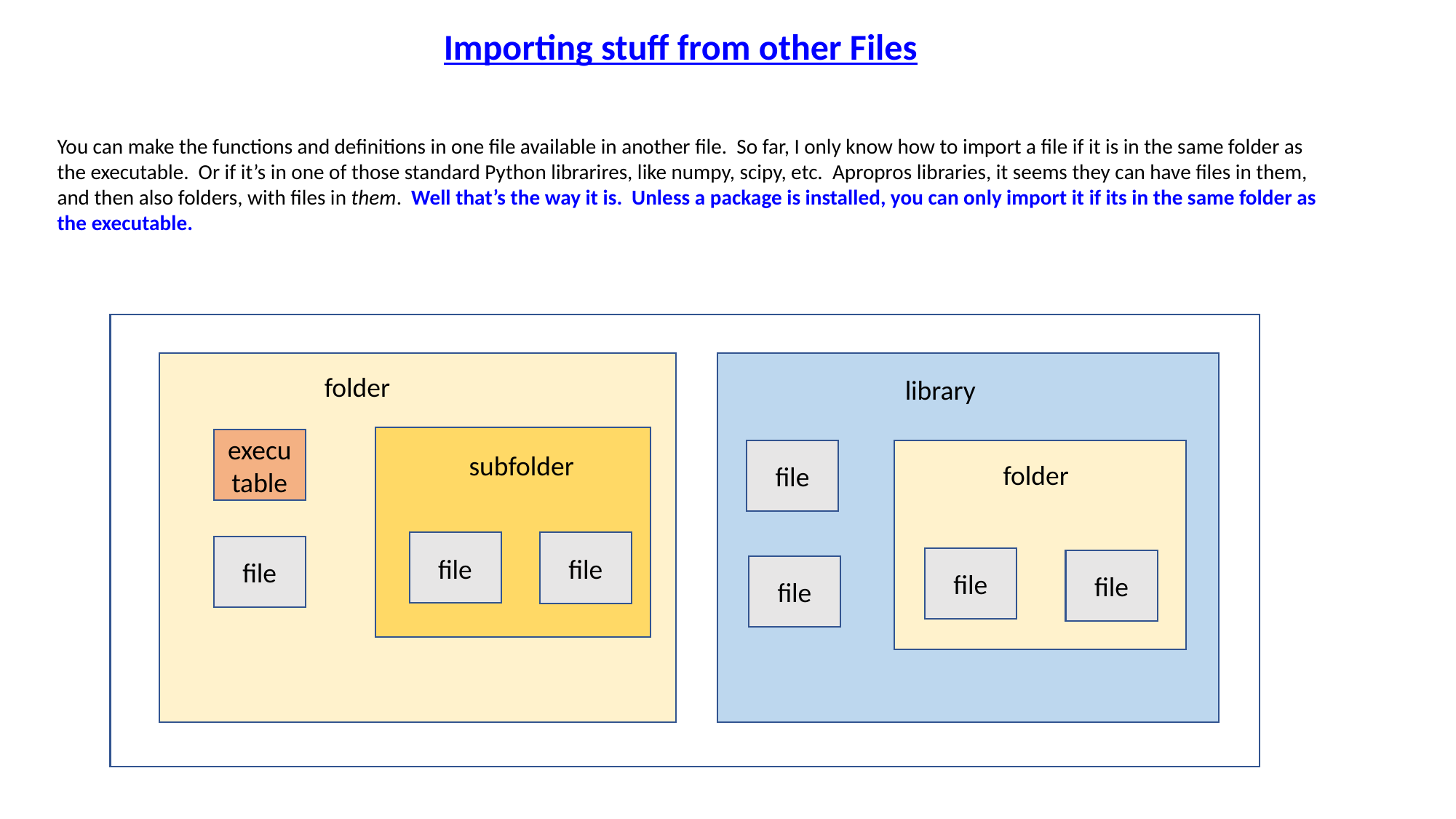

Importing stuff from other Files
You can make the functions and definitions in one file available in another file.  So far, I only know how to import a file if it is in the same folder as the executable.  Or if it’s in one of those standard Python librarires, like numpy, scipy, etc.  Apropros libraries, it seems they can have files in them, and then also folders, with files in them.  Well that’s the way it is.  Unless a package is installed, you can only import it if its in the same folder as the executable.

folder
library

executable
file

subfolder
folder
file
file
file
file
file
file